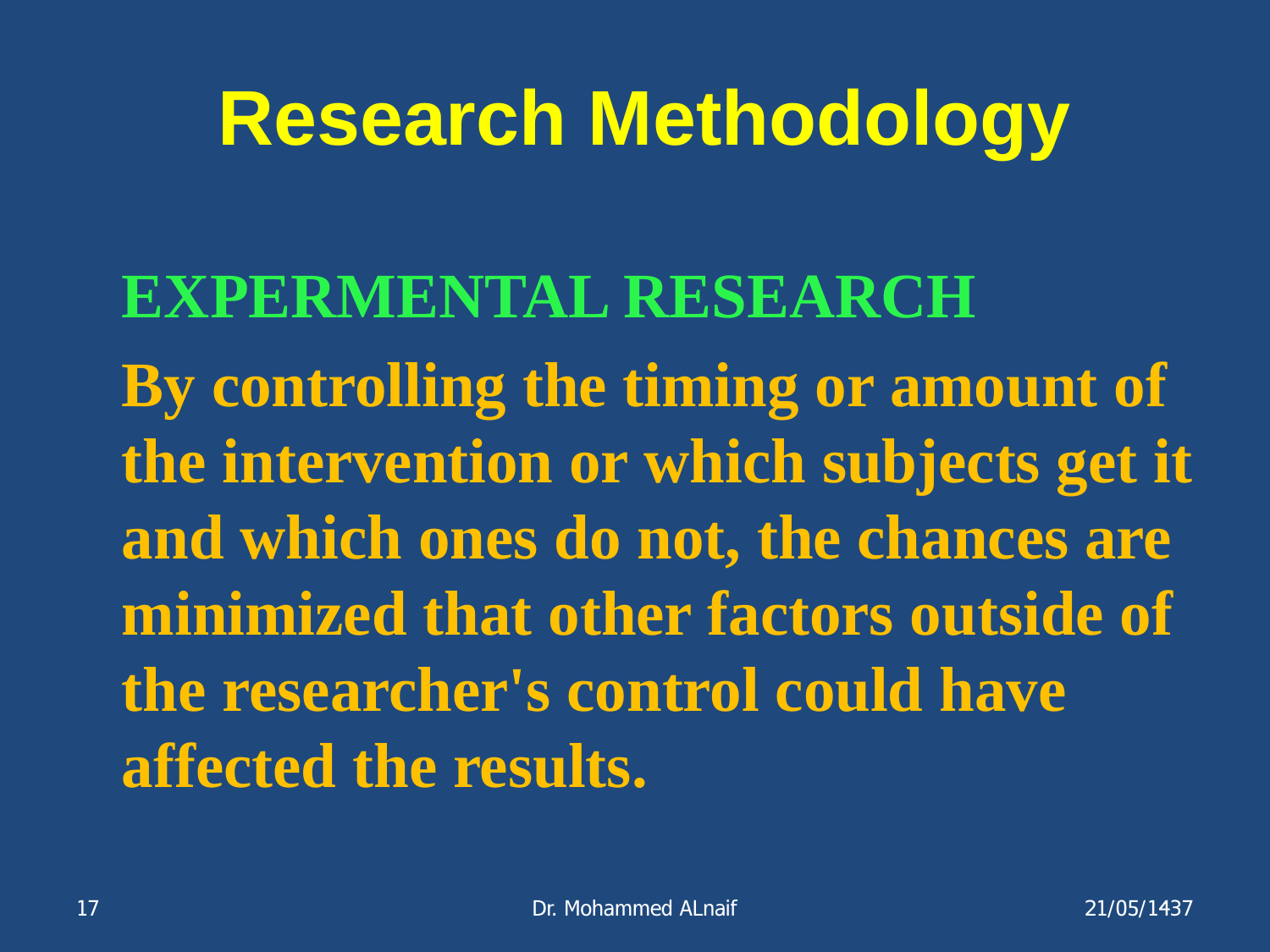

# Research Methodology
EXPERMENTAL RESEARCH
By controlling the timing or amount of the intervention or which subjects get it and which ones do not, the chances are minimized that other factors outside of the researcher's control could have affected the results.
17
Dr. Mohammed ALnaif
21/05/1437